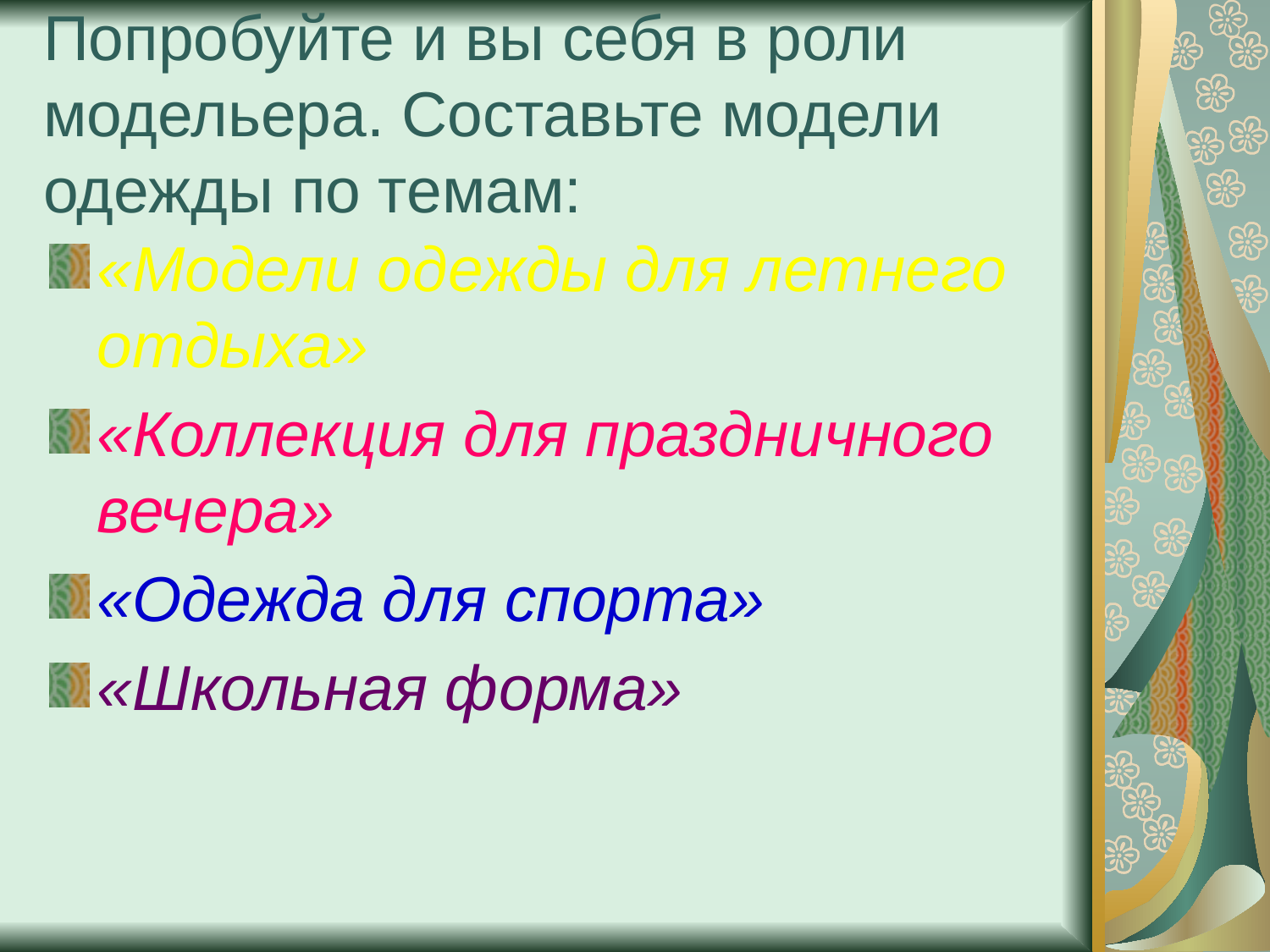

# Попробуйте и вы себя в роли модельера. Составьте модели одежды по темам:
«Модели одежды для летнего отдыха»
«Коллекция для праздничного вечера»
«Одежда для спорта»
«Школьная форма»